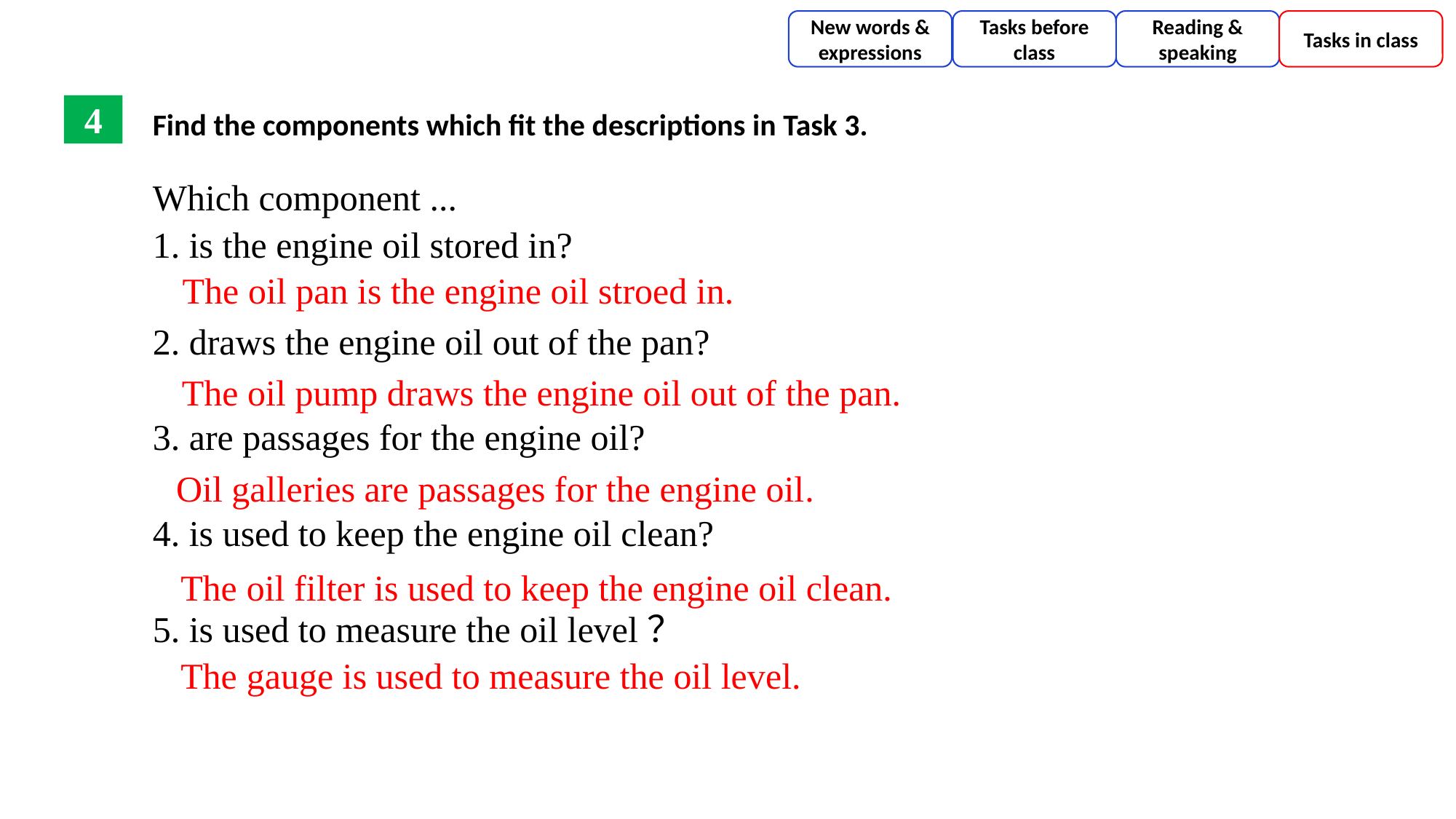

New words & expressions
Tasks before class
Reading & speaking
Tasks in class
Find the components which fit the descriptions in Task 3.
4
Which component ...
1. is the engine oil stored in?

2. draws the engine oil out of the pan?

3. are passages for the engine oil?

4. is used to keep the engine oil clean?

5. is used to measure the oil level？

The oil pan is the engine oil stroed in.
The oil pump draws the engine oil out of the pan.
Oil galleries are passages for the engine oil.
The oil filter is used to keep the engine oil clean.
The gauge is used to measure the oil level.